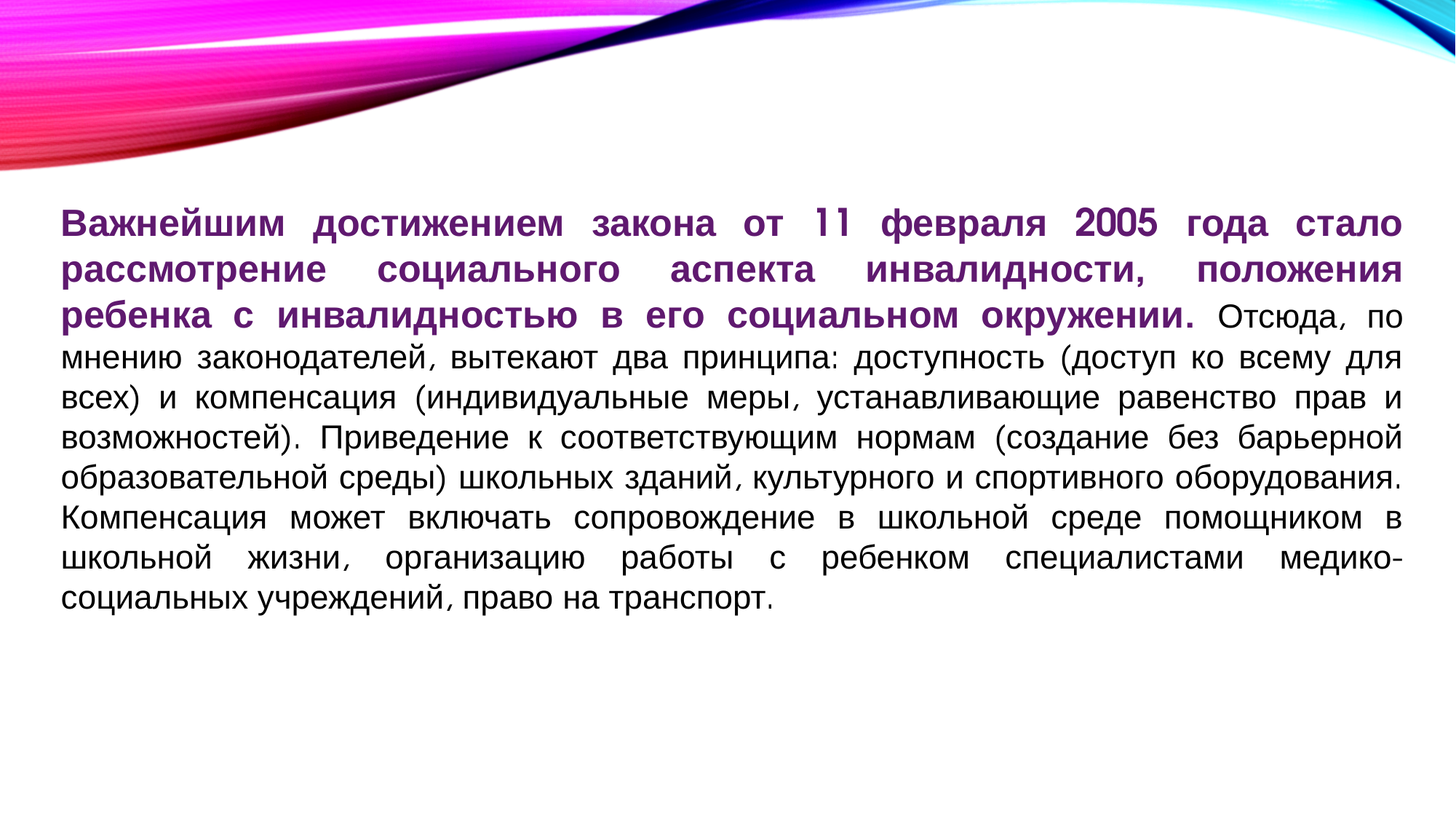

Важнейшим достижением закона от 11 февраля 2005 года стало рассмотрение социального аспекта инвалидности, положения ребенка с инвалидностью в его социальном окружении. Отсюда, по мнению законодателей, вытекают два принципа: доступность (доступ ко всему для всех) и компенсация (индивидуальные меры, устанавливающие равенство прав и возможностей). Приведение к соответствующим нормам (создание без барьерной образовательной среды) школьных зданий, культурного и спортивного оборудования. Компенсация может включать сопровождение в школьной среде помощником в школьной жизни, организацию работы с ребенком специалистами медико-социальных учреждений, право на транспорт.